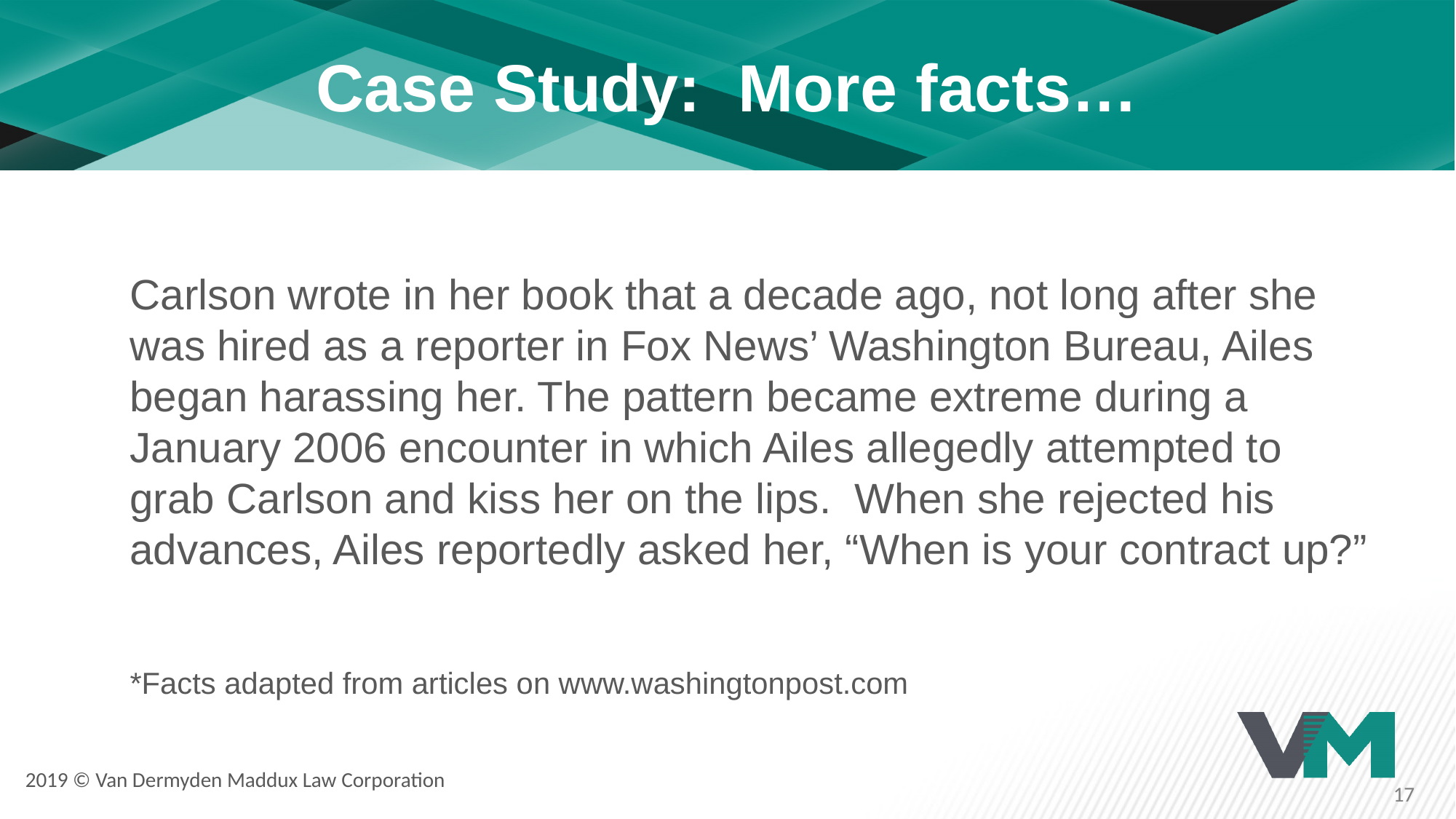

# Case Study:  More facts…
Carlson wrote in her book that a decade ago, not long after she was hired as a reporter in Fox News’ Washington Bureau, Ailes began harassing her. The pattern became extreme during a January 2006 encounter in which Ailes allegedly attempted to grab Carlson and kiss her on the lips.  When she rejected his advances, Ailes reportedly asked her, “When is your contract up?”

*Facts adapted from articles on www.washingtonpost.com

2019 © Van Dermyden Maddux Law Corporation
17